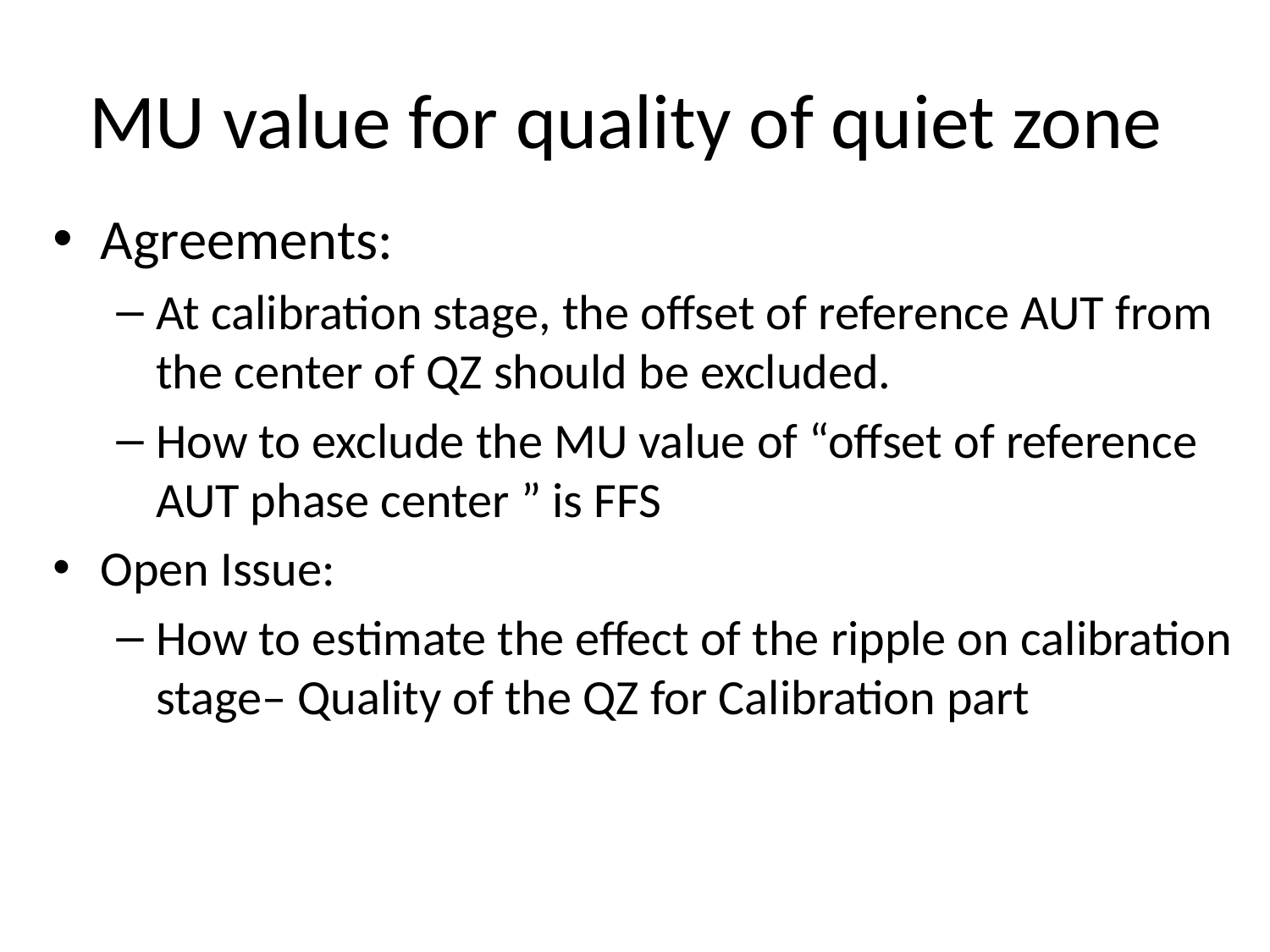

# MU value for quality of quiet zone
Agreements:
At calibration stage, the offset of reference AUT from the center of QZ should be excluded.
How to exclude the MU value of “offset of reference AUT phase center ” is FFS
Open Issue:
How to estimate the effect of the ripple on calibration stage– Quality of the QZ for Calibration part